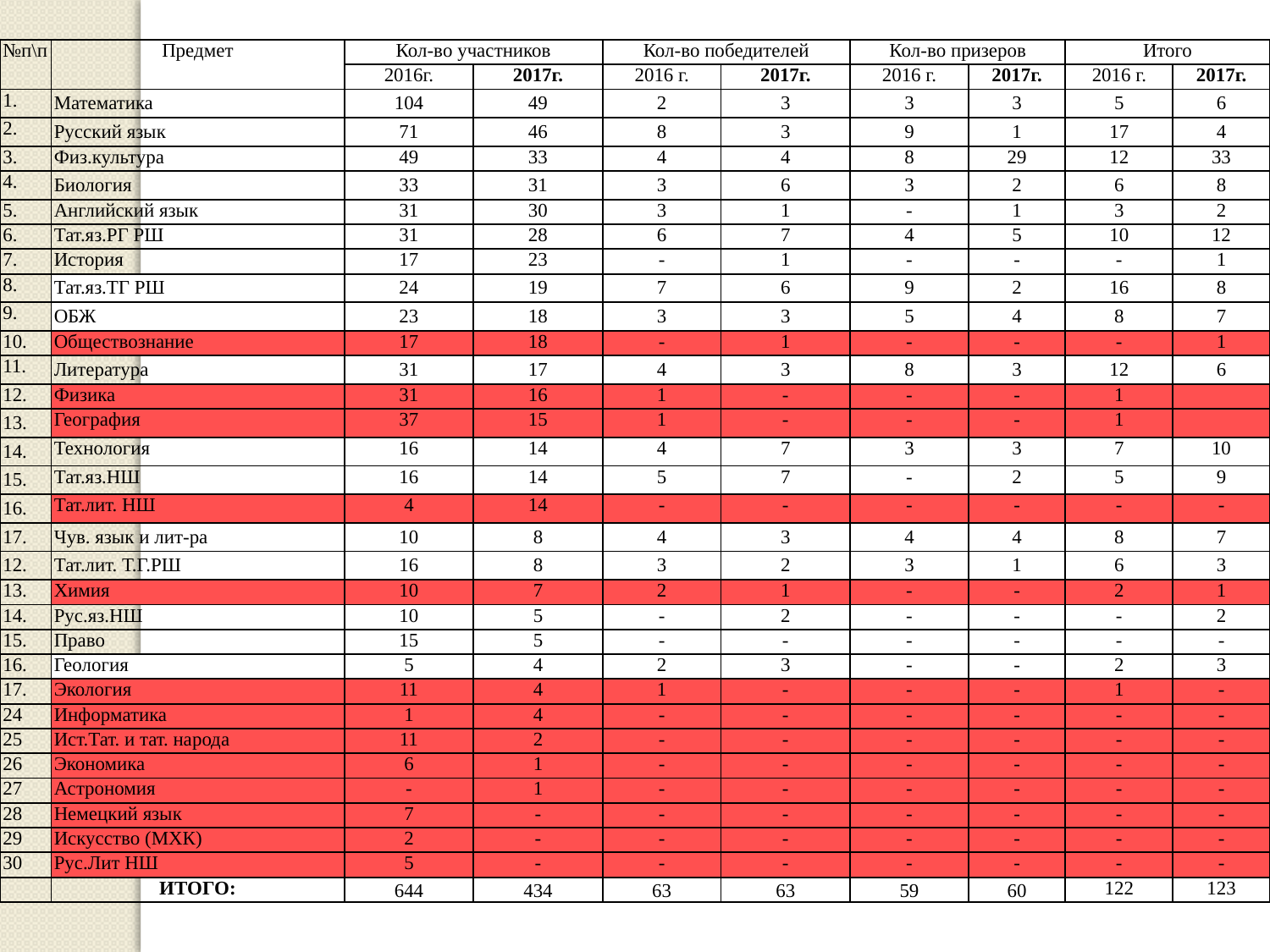

| №п\п | Предмет | Кол-во участников |  | Кол-во победителей |  | Кол-во призеров |  | Итого |  |
| --- | --- | --- | --- | --- | --- | --- | --- | --- | --- |
|  |  | 2016г. | 2017г. | 2016 г. | 2017г. | 2016 г. | 2017г. | 2016 г. | 2017г. |
| 1. | Математика | 104 | 49 | 2 | 3 | 3 | 3 | 5 | 6 |
| 2. | Русский язык | 71 | 46 | 8 | 3 | 9 | 1 | 17 | 4 |
| 3. | Физ.культура | 49 | 33 | 4 | 4 | 8 | 29 | 12 | 33 |
| 4. | Биология | 33 | 31 | 3 | 6 | 3 | 2 | 6 | 8 |
| 5. | Английский язык | 31 | 30 | 3 | 1 | - | 1 | 3 | 2 |
| 6. | Тат.яз.РГ РШ | 31 | 28 | 6 | 7 | 4 | 5 | 10 | 12 |
| 7. | История | 17 | 23 | - | 1 | - | - | - | 1 |
| 8. | Тат.яз.ТГ РШ | 24 | 19 | 7 | 6 | 9 | 2 | 16 | 8 |
| 9. | ОБЖ | 23 | 18 | 3 | 3 | 5 | 4 | 8 | 7 |
| 10. | Обществознание | 17 | 18 | - | 1 | - | - | - | 1 |
| 11. | Литература | 31 | 17 | 4 | 3 | 8 | 3 | 12 | 6 |
| 12. | Физика | 31 | 16 | 1 | - | - | - | 1 |  |
| 13. | География | 37 | 15 | 1 | - | - | - | 1 |  |
| 14. | Технология | 16 | 14 | 4 | 7 | 3 | 3 | 7 | 10 |
| 15. | Тат.яз.НШ | 16 | 14 | 5 | 7 | - | 2 | 5 | 9 |
| 16. | Тат.лит. НШ | 4 | 14 | - | - | - | - | - | - |
| 17. | Чув. язык и лит-ра | 10 | 8 | 4 | 3 | 4 | 4 | 8 | 7 |
| 12. | Тат.лит. Т.Г.РШ | 16 | 8 | 3 | 2 | 3 | 1 | 6 | 3 |
| 13. | Химия | 10 | 7 | 2 | 1 | - | - | 2 | 1 |
| 14. | Рус.яз.НШ | 10 | 5 | - | 2 | - | - | - | 2 |
| 15. | Право | 15 | 5 | - | - | - | - | - | - |
| 16. | Геология | 5 | 4 | 2 | 3 | - | - | 2 | 3 |
| 17. | Экология | 11 | 4 | 1 | - | - | - | 1 | - |
| 24 | Информатика | 1 | 4 | - | - | - | - | - | - |
| 25 | Ист.Тат. и тат. народа | 11 | 2 | - | - | - | - | - | - |
| 26 | Экономика | 6 | 1 | - | - | - | - | - | - |
| 27 | Астрономия | - | 1 | - | - | - | - | - | - |
| 28 | Немецкий язык | 7 | - | - | - | - | - | - | - |
| 29 | Искусство (МХК) | 2 | - | - | - | - | - | - | - |
| 30 | Рус.Лит НШ | 5 | - | - | - | - | - | - | - |
|  | ИТОГО: | 644 | 434 | 63 | 63 | 59 | 60 | 122 | 123 |